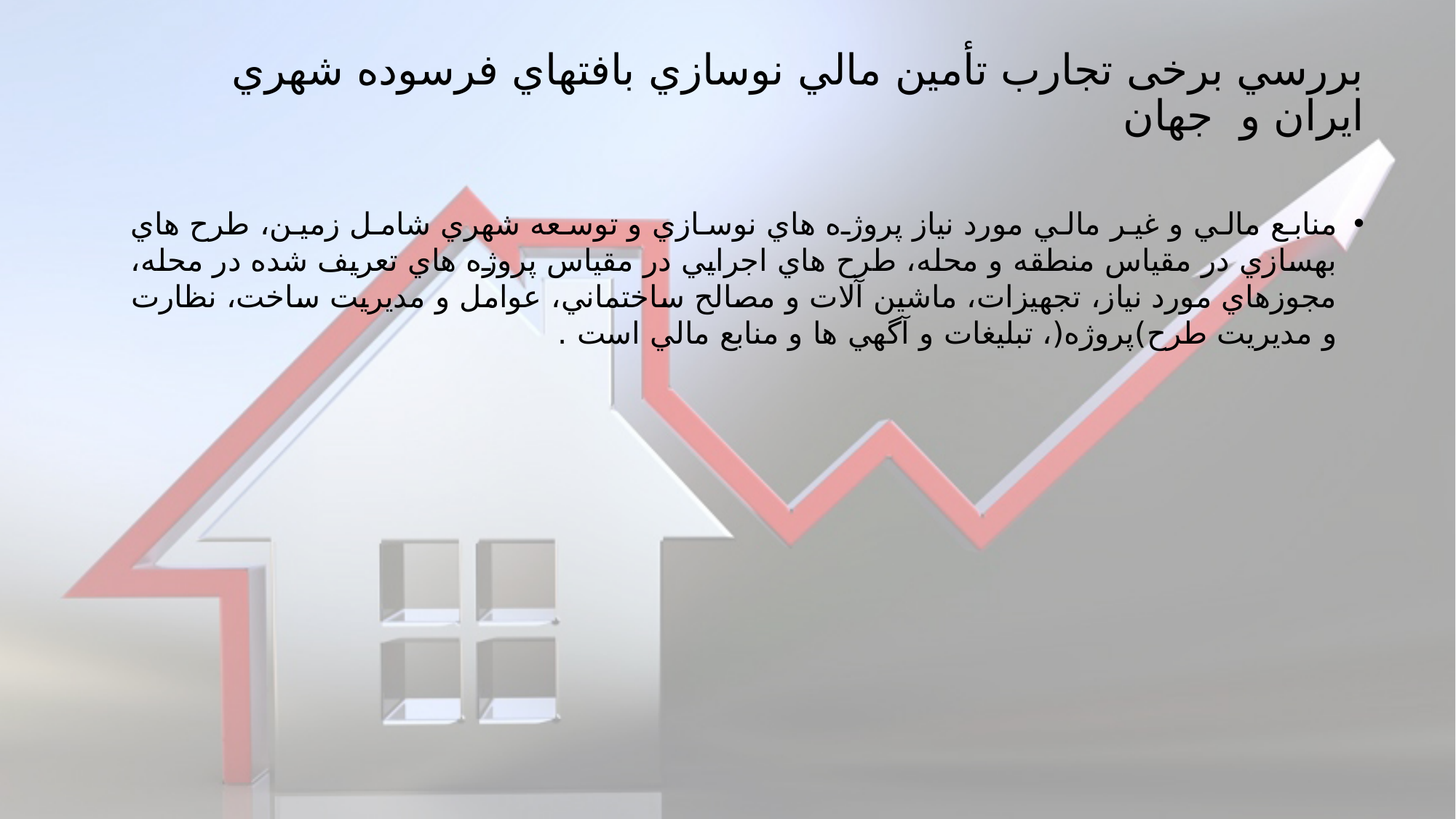

# بررسي برخی تجارب تأمين مالي نوسازي بافتهاي فرسوده شهري ایران و  جهان
منابع مالي و غير مالي مورد نياز پروژه هاي نوسازي و توسعه شهري شامل زمين، طرح هاي بهسازي در مقياس منطقه و محله، طرح هاي اجرايي در مقياس پروژه هاي تعريف شده در محله، مجوزهاي مورد نياز، تجهيزات، ماشين آلات و مصالح ساختماني، عوامل و مديريت ساخت، نظارت و مديريت طرح)پروژه(، تبليغات و آگهي ها و منابع مالي است .